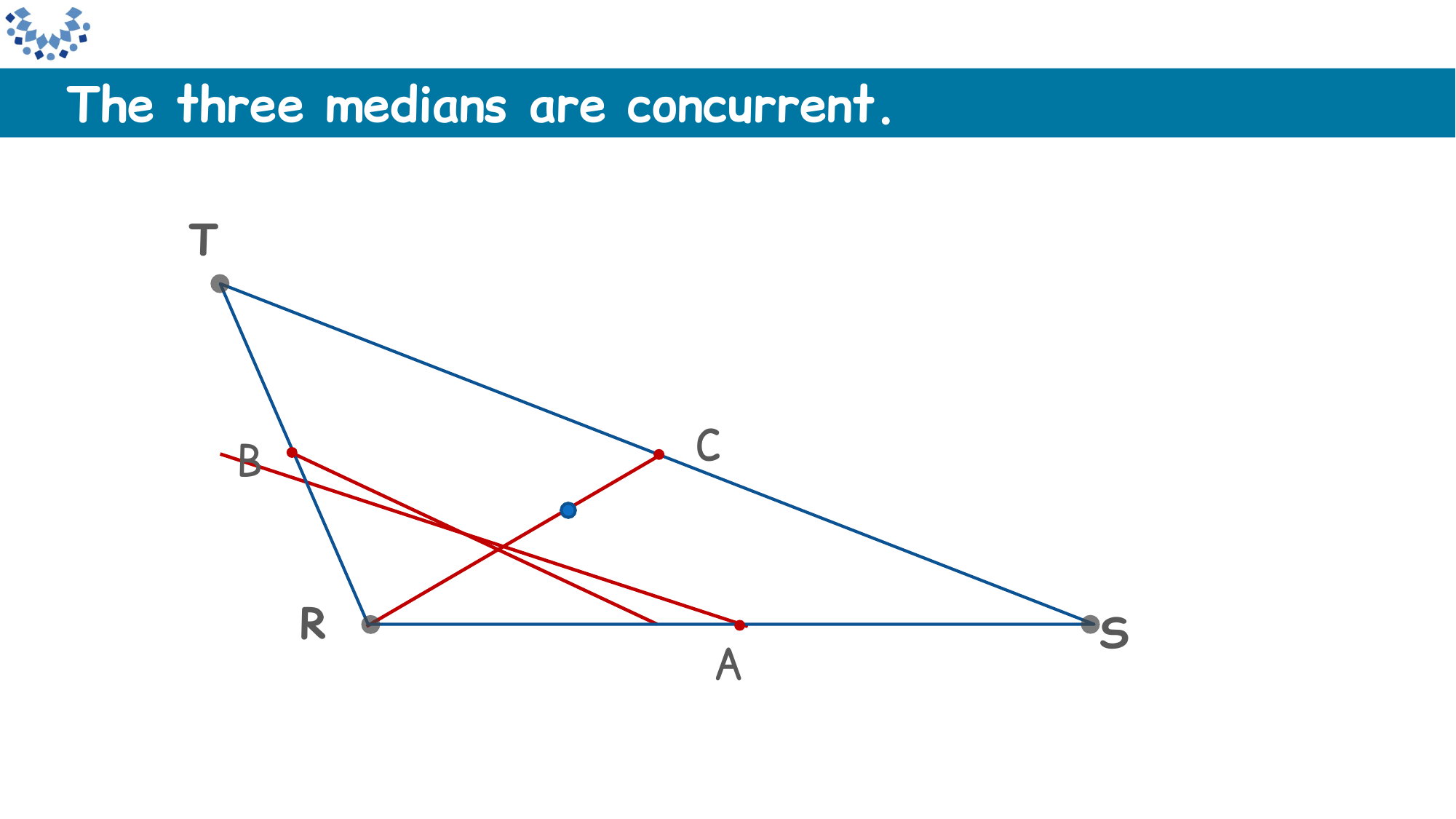

The three medians are concurrent.
T

C
B

R
S

A